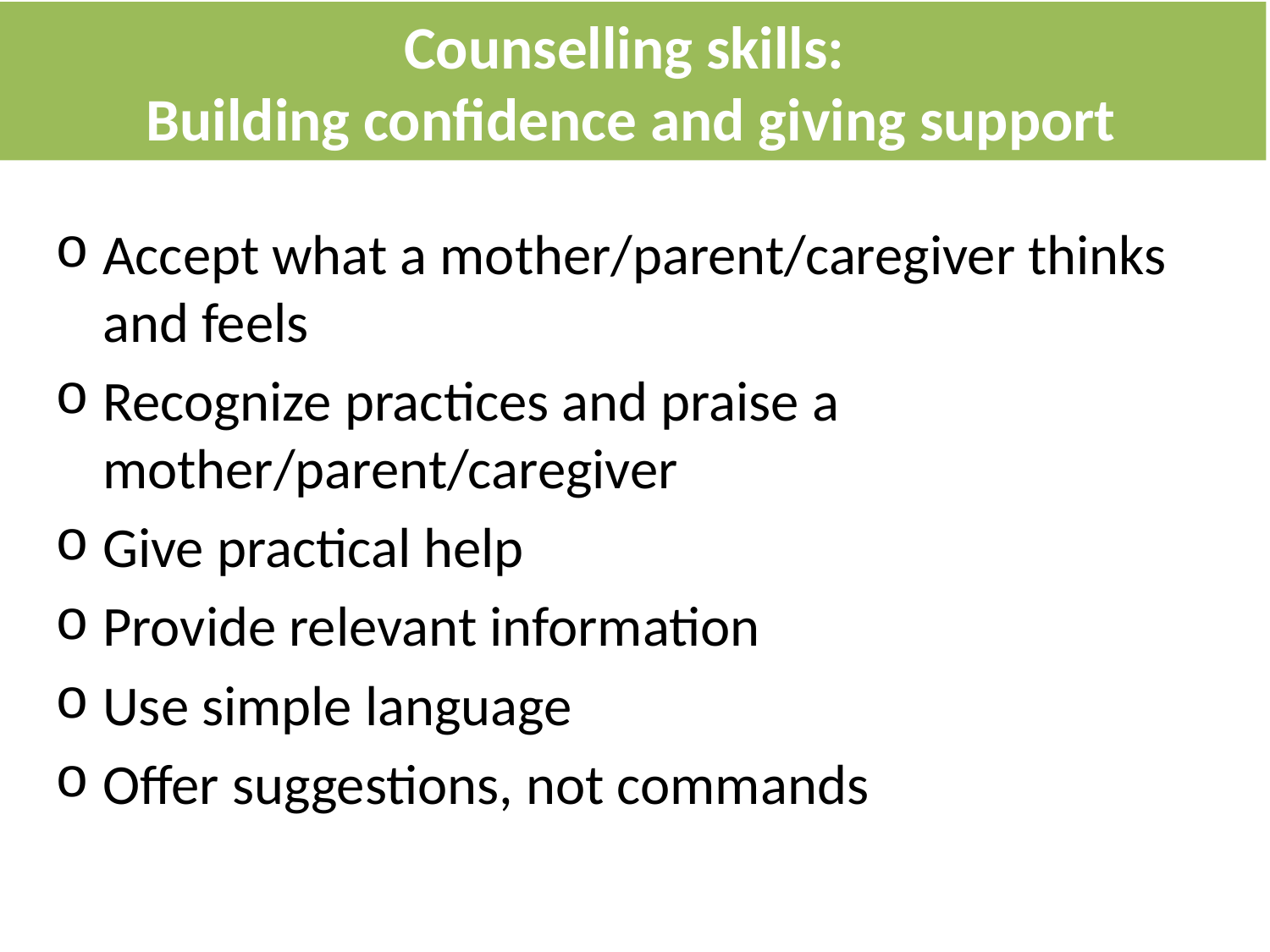

# Counselling skills: Building confidence and giving support
Accept what a mother/parent/caregiver thinks and feels
Recognize practices and praise a mother/parent/caregiver
Give practical help
Provide relevant information
Use simple language
Offer suggestions, not commands